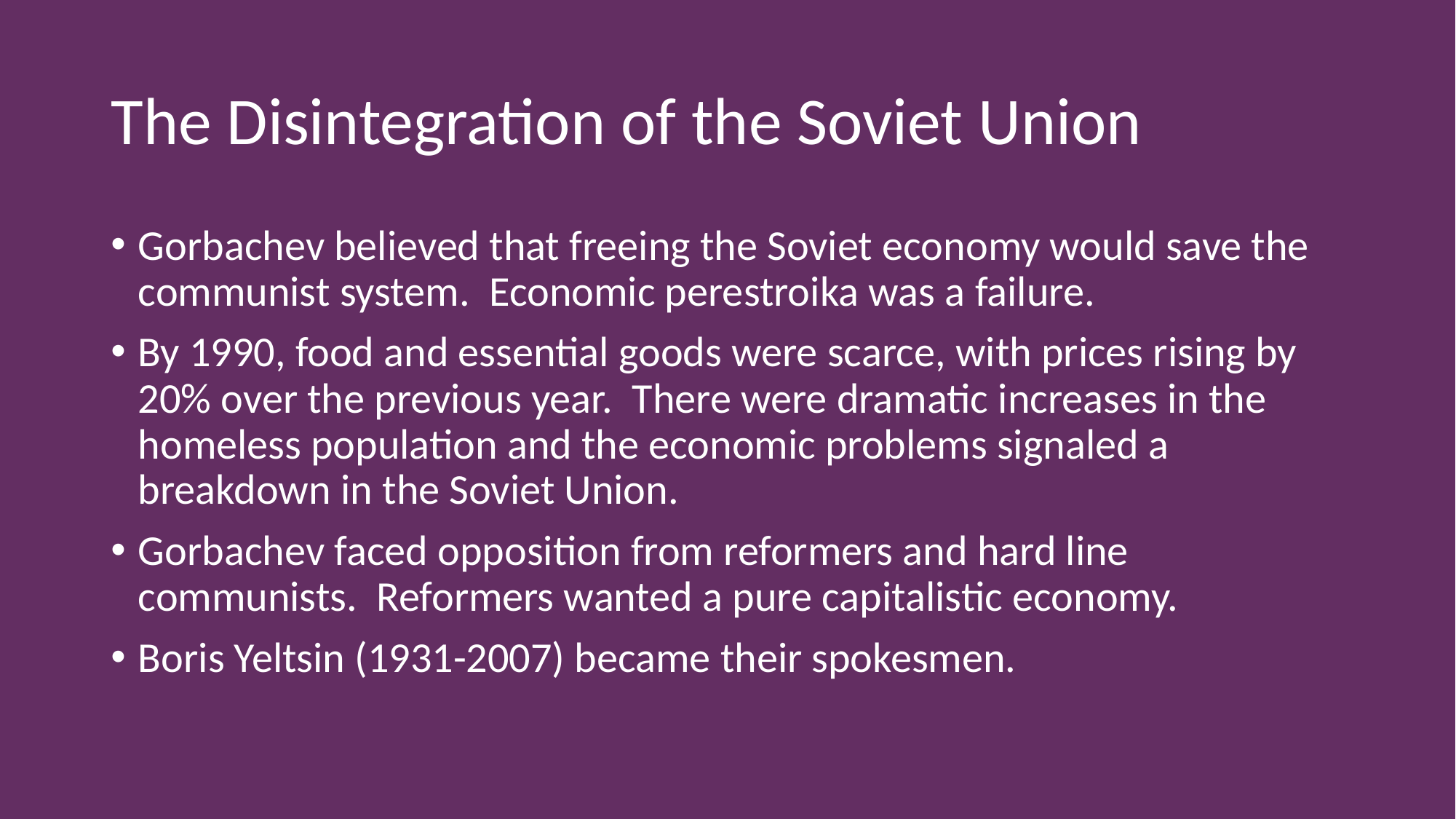

# The Disintegration of the Soviet Union
Gorbachev believed that freeing the Soviet economy would save the communist system.  Economic perestroika was a failure.
By 1990, food and essential goods were scarce, with prices rising by 20% over the previous year.  There were dramatic increases in the homeless population and the economic problems signaled a breakdown in the Soviet Union.
Gorbachev faced opposition from reformers and hard line communists.  Reformers wanted a pure capitalistic economy.
Boris Yeltsin (1931-2007) became their spokesmen.